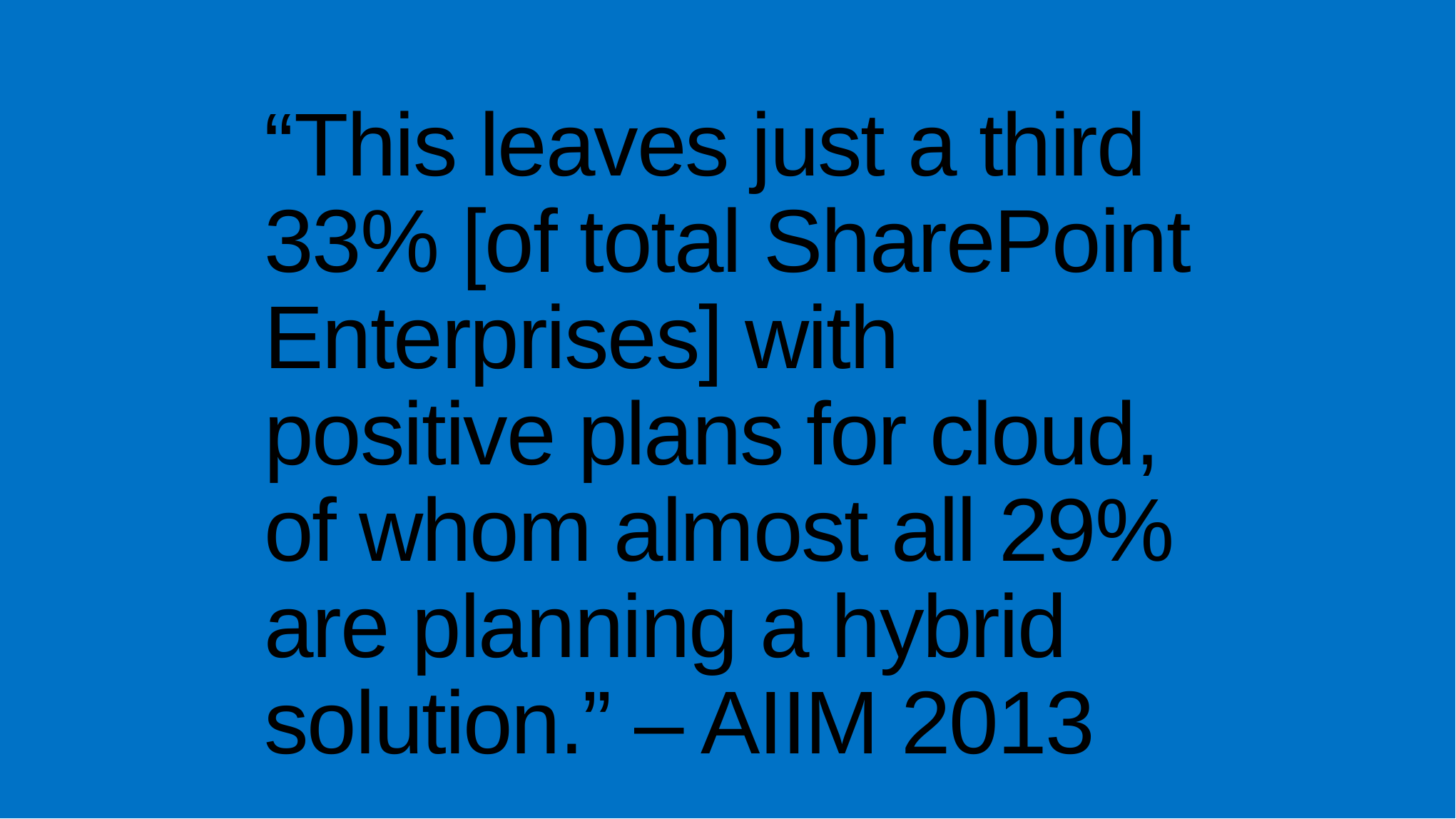

# “This leaves just a third 33% [of total SharePoint Enterprises] with positive plans for cloud, of whom almost all 29% are planning a hybrid solution.” – AIIM 2013